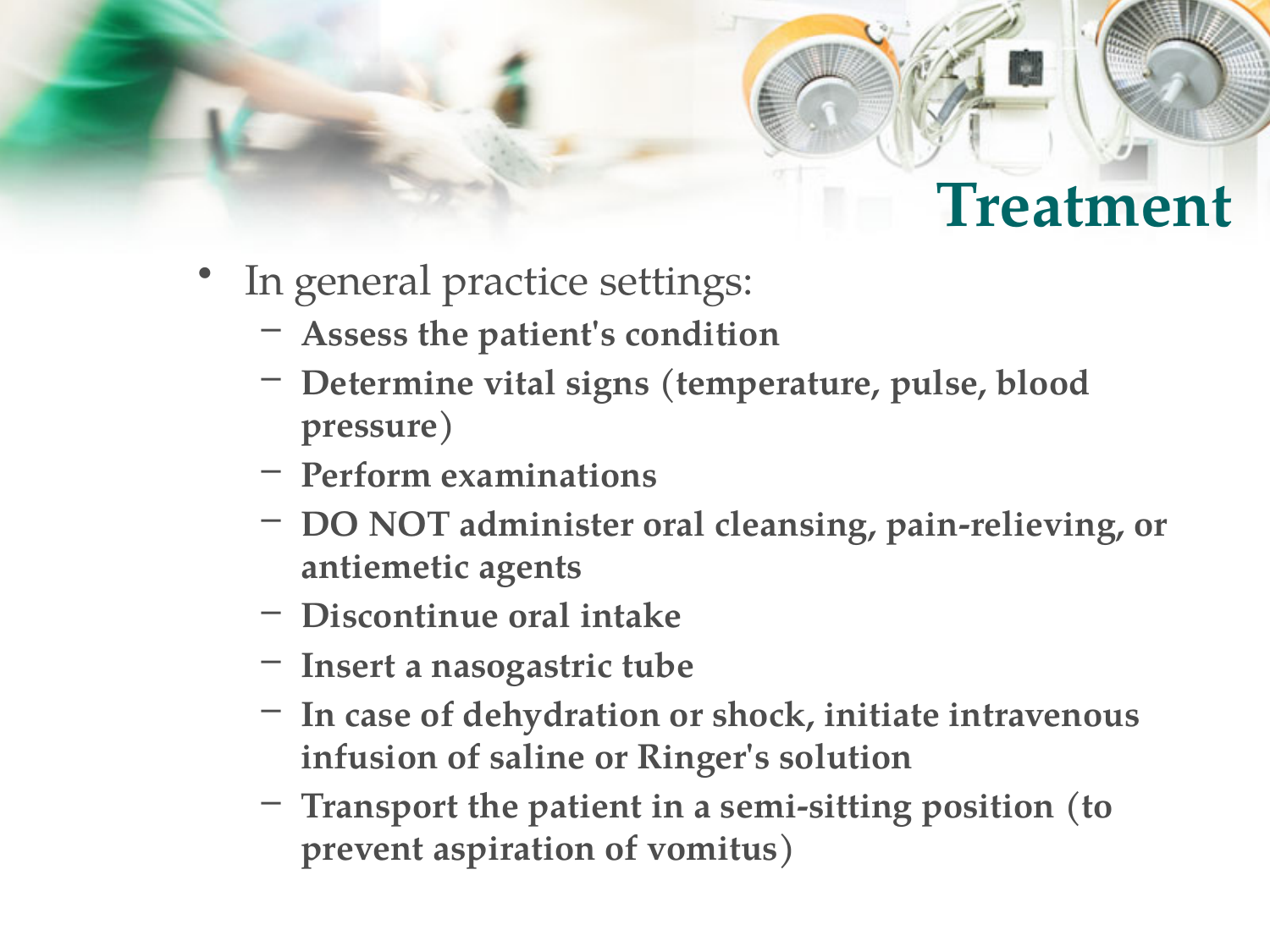

# Treatment
In general practice settings:
Assess the patient's condition
Determine vital signs (temperature, pulse, blood pressure)
Perform examinations
DO NOT administer oral cleansing, pain-relieving, or antiemetic agents
Discontinue oral intake
Insert a nasogastric tube
In case of dehydration or shock, initiate intravenous infusion of saline or Ringer's solution
Transport the patient in a semi-sitting position (to prevent aspiration of vomitus)